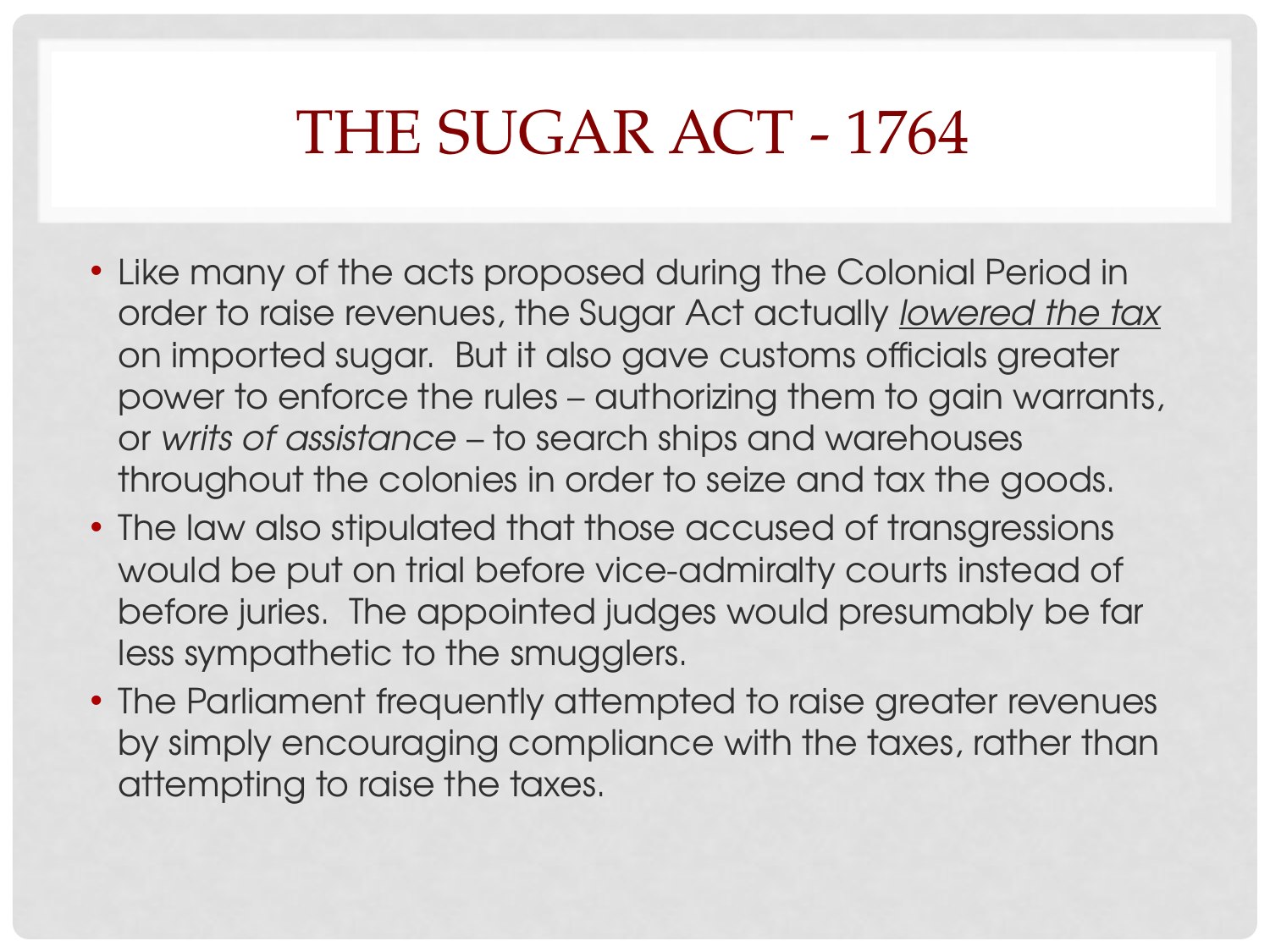

# The Sugar Act - 1764
Like many of the acts proposed during the Colonial Period in order to raise revenues, the Sugar Act actually lowered the tax on imported sugar.  But it also gave customs officials greater power to enforce the rules – authorizing them to gain warrants, or writs of assistance – to search ships and warehouses throughout the colonies in order to seize and tax the goods.
The law also stipulated that those accused of transgressions would be put on trial before vice-admiralty courts instead of before juries.  The appointed judges would presumably be far less sympathetic to the smugglers.
The Parliament frequently attempted to raise greater revenues by simply encouraging compliance with the taxes, rather than attempting to raise the taxes.